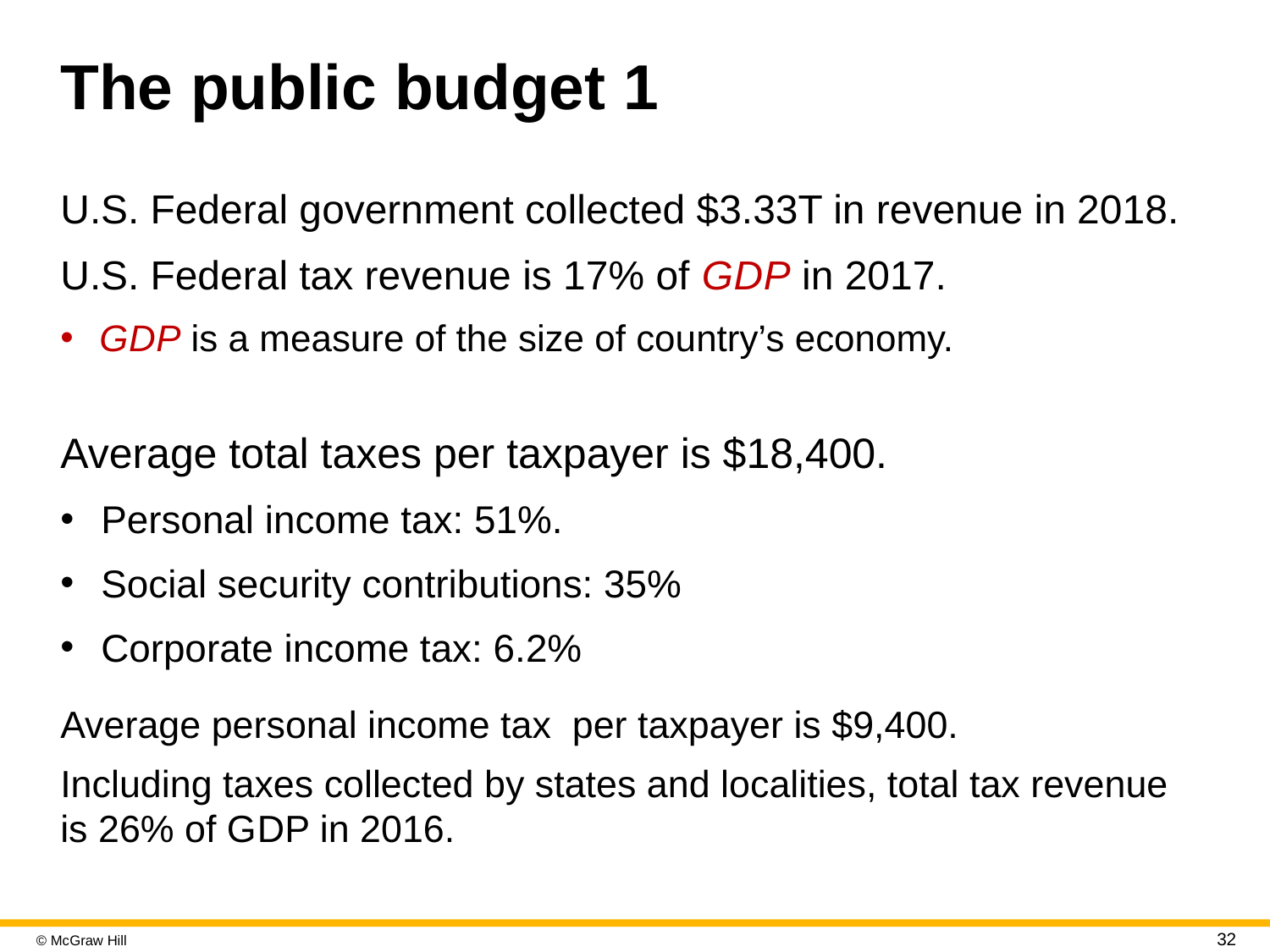

# The public budget 1
U.S. Federal government collected $3.33T in revenue in 2018.
U.S. Federal tax revenue is 17% of G D P in 2017.
G D P is a measure of the size of country’s economy.
Average total taxes per taxpayer is $18,400.
Personal income tax: 51%.
Social security contributions: 35%
Corporate income tax: 6.2%
Average personal income tax  per taxpayer is $9,400.
Including taxes collected by states and localities, total tax revenue is 26% of G D P in 2016.